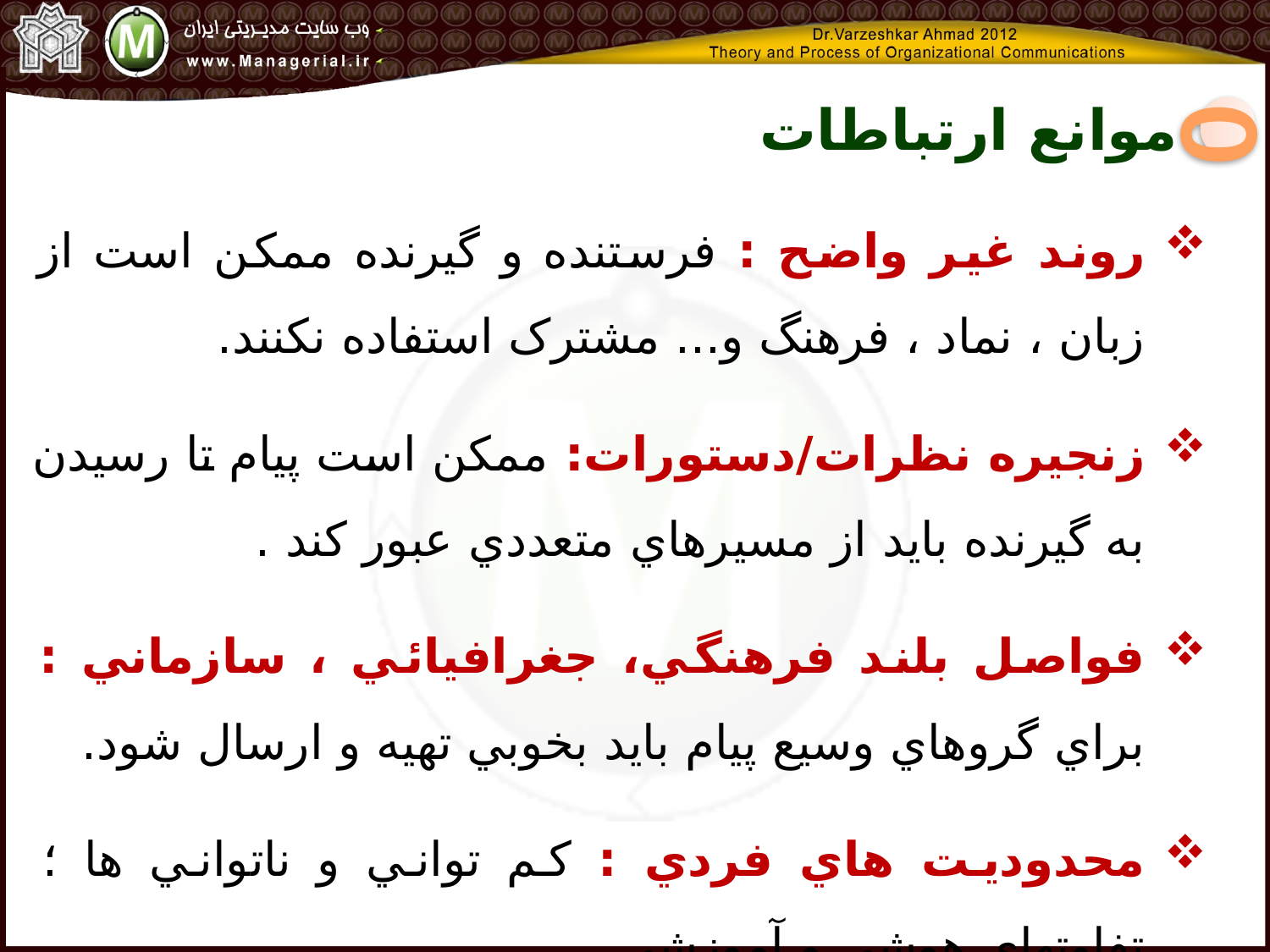

موانع ارتباطات
0
روند غير واضح : فرستنده و گيرنده ممکن است از زبان ، نماد ، فرهنگ و... مشترک استفاده نکنند.
زنجيره نظرات/دستورات: ممکن است پيام تا رسيدن به گيرنده بايد از مسيرهاي متعددي عبور کند .
فواصل بلند فرهنگي، جغرافيائي ، سازماني : براي گروهاي وسيع پيام بايد بخوبي تهيه و ارسال شود.
محدوديت هاي فردي : کم تواني و ناتواني ها ؛ تفاوتهاي هوشي و آموزشي.